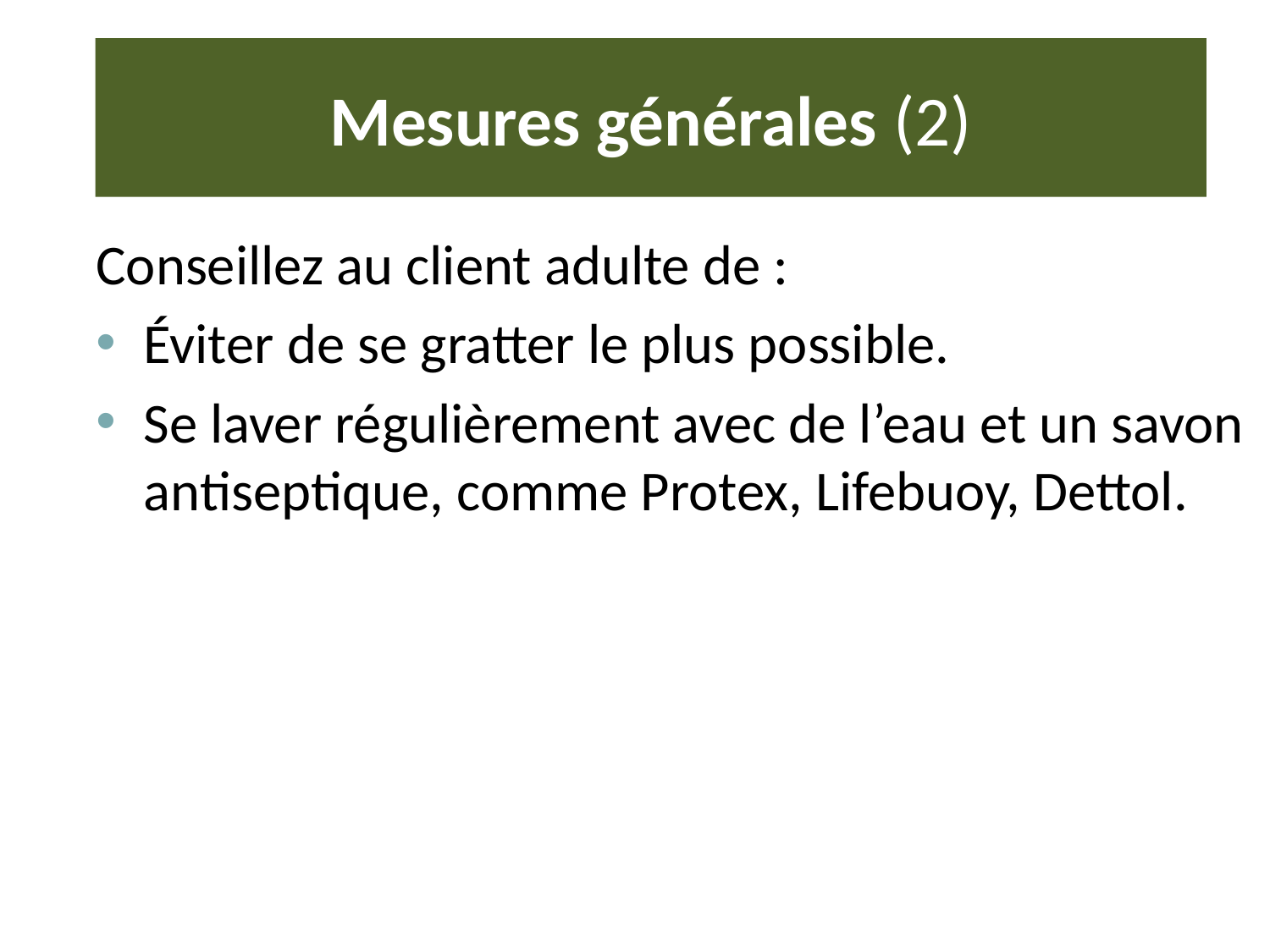

# Mesures générales (2)
Conseillez au client adulte de :
Éviter de se gratter le plus possible.
Se laver régulièrement avec de l’eau et un savon antiseptique, comme Protex, Lifebuoy, Dettol.